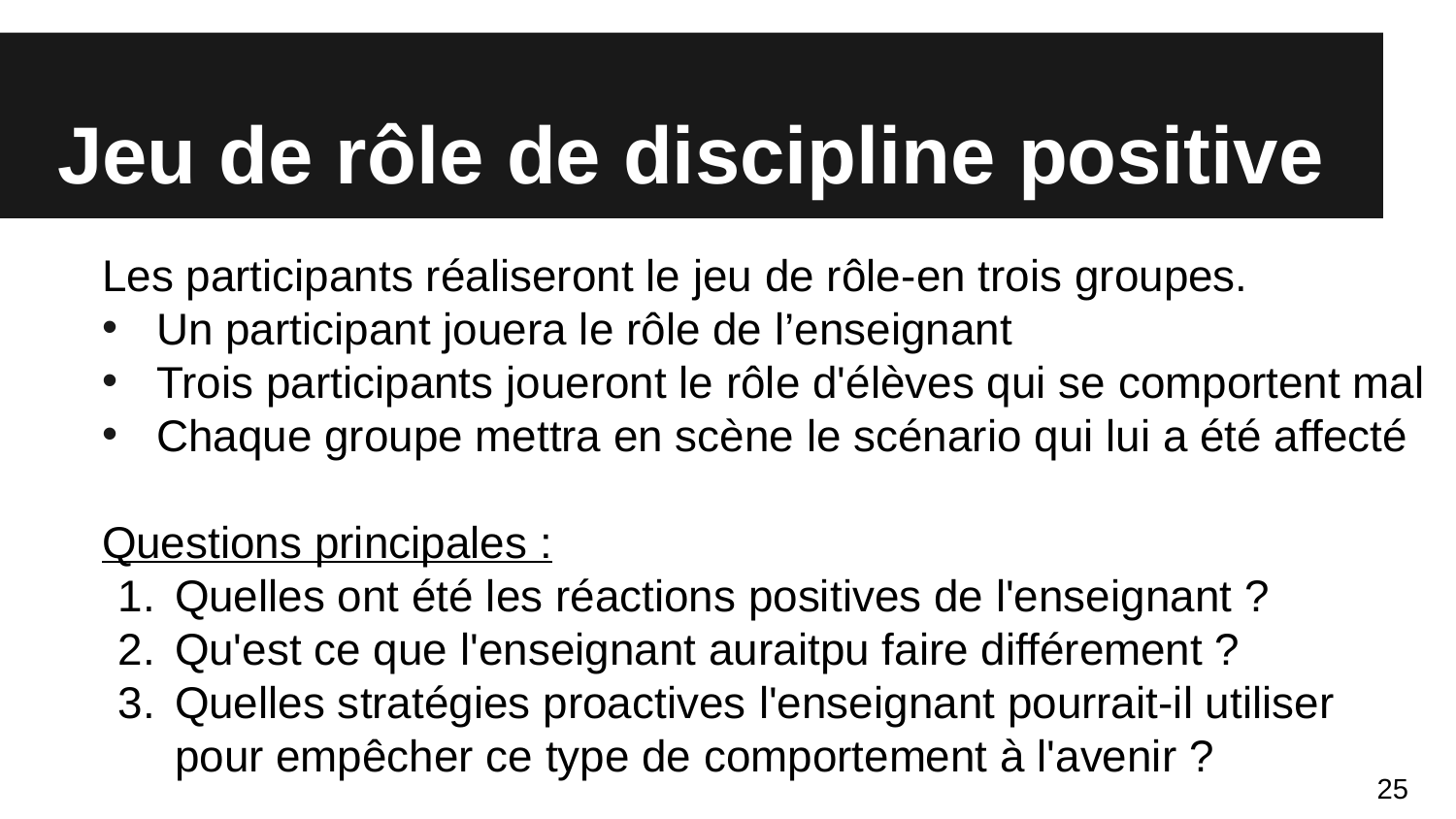

# Jeu de rôle de discipline positive
Les participants réaliseront le jeu de rôle-en trois groupes.
Un participant jouera le rôle de l’enseignant
Trois participants joueront le rôle d'élèves qui se comportent mal
Chaque groupe mettra en scène le scénario qui lui a été affecté

Questions principales :
Quelles ont été les réactions positives de l'enseignant ?
Qu'est ce que l'enseignant auraitpu faire différement ?
Quelles stratégies proactives l'enseignant pourrait-il utiliser pour empêcher ce type de comportement à l'avenir ?
25